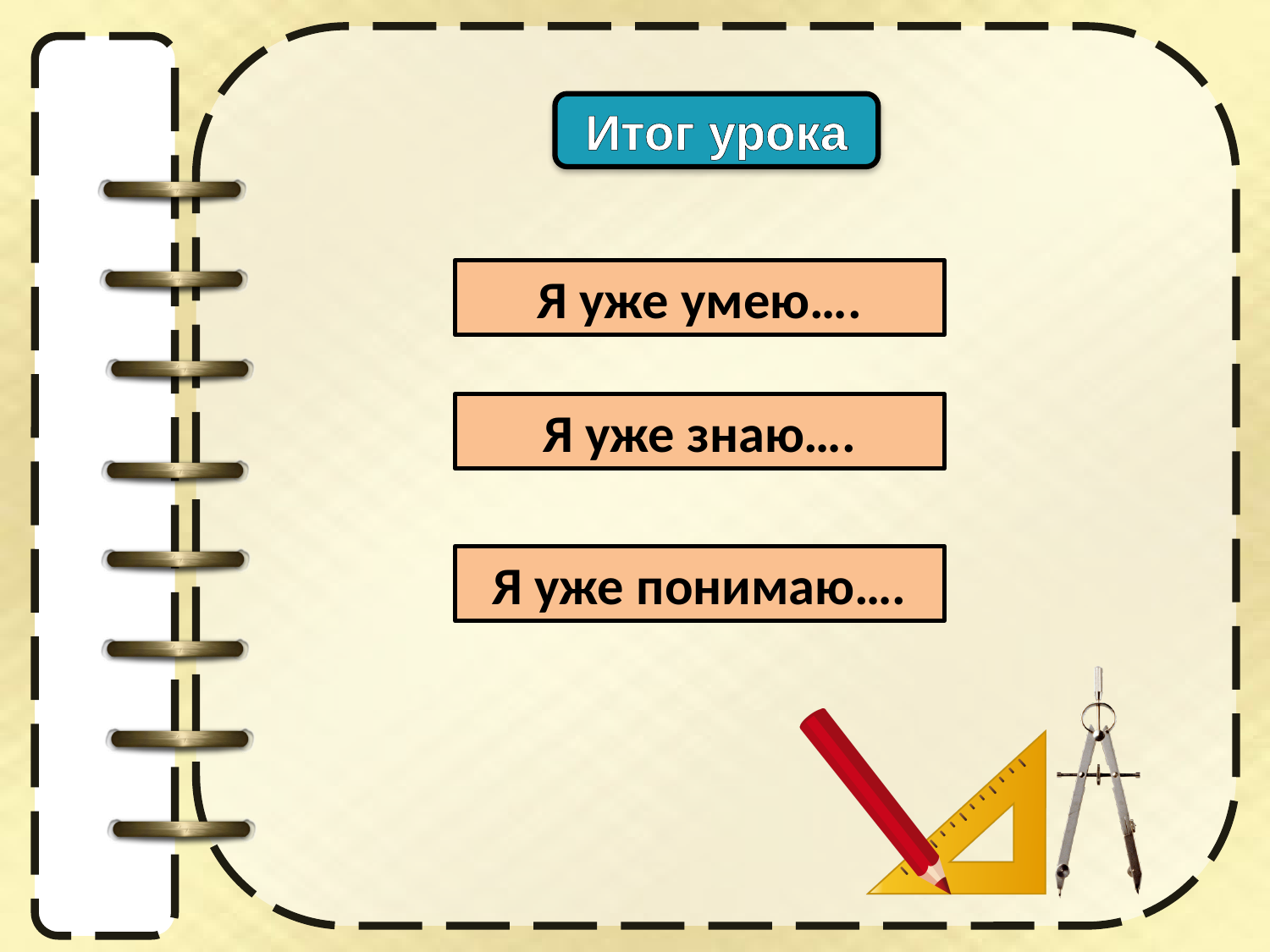

Итог урока
Я уже умею….
Я уже знаю….
Я уже понимаю….